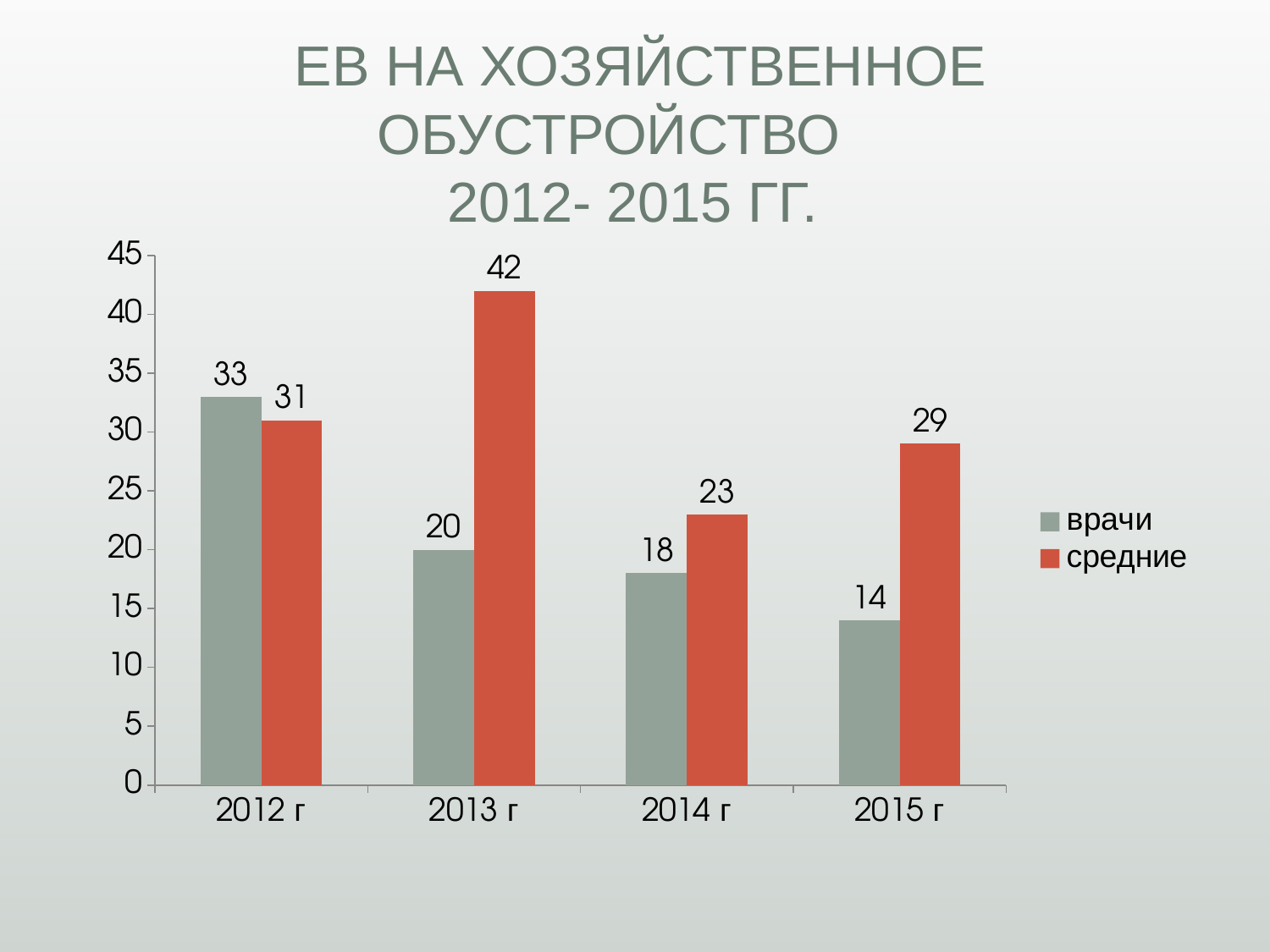

# ЕВ на хозяйственное обустройство 2012- 2015 гг.

### Chart

| Category | врачи | средние |
|---|---|---|
| 2012 г | 33.0 | 31.0 |
| 2013 г | 20.0 | 42.0 |
| 2014 г | 18.0 | 23.0 |
| 2015 г | 14.0 | 29.0 |